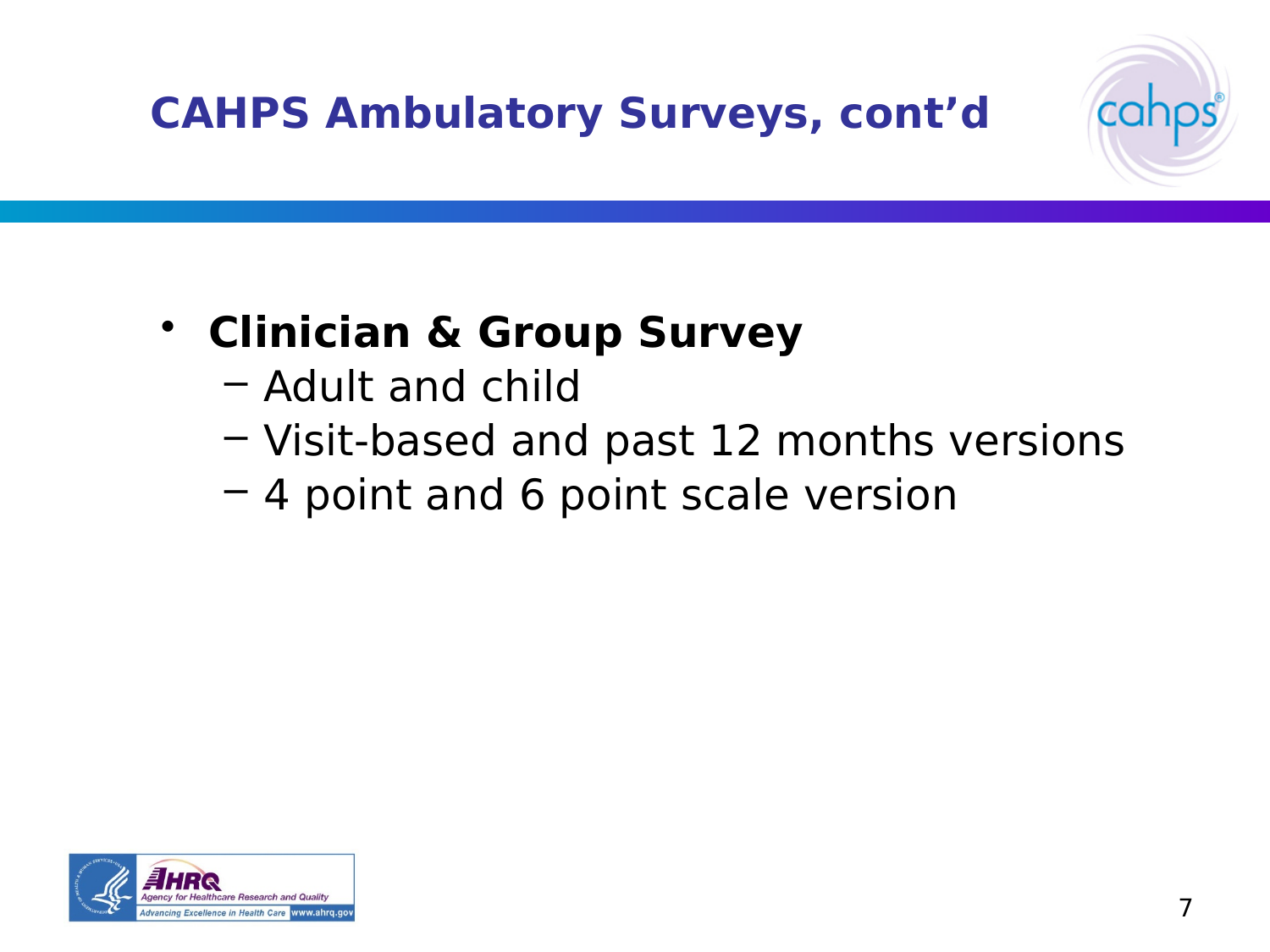

# CAHPS Ambulatory Surveys, cont’d

Clinician & Group Survey
Adult and child
Visit-based and past 12 months versions
4 point and 6 point scale version

7